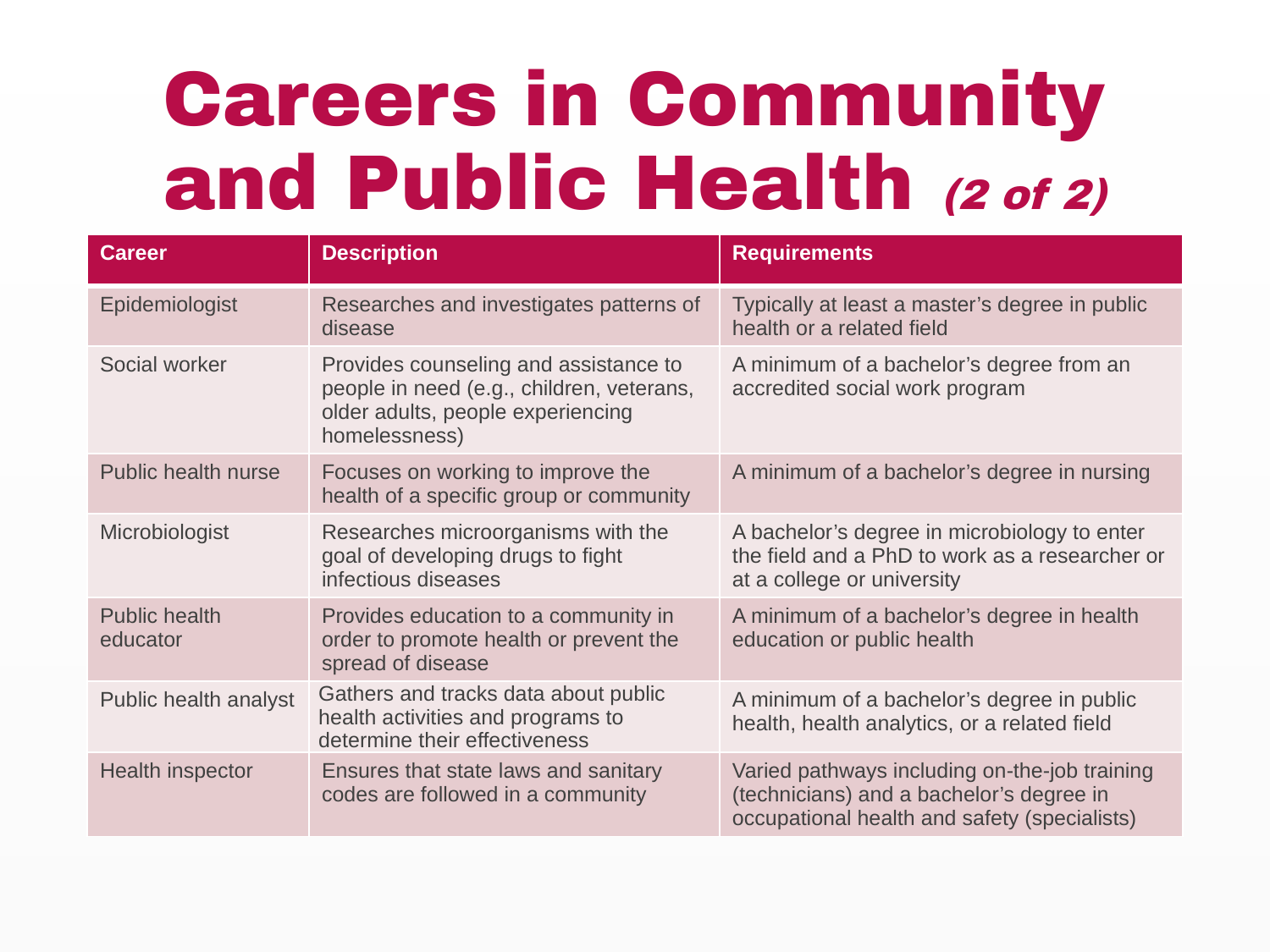

# Careers in Community and Public Health (2 of 2)
| Career | Description | Requirements |
| --- | --- | --- |
| Epidemiologist | Researches and investigates patterns of disease | Typically at least a master’s degree in public health or a related field |
| Social worker | Provides counseling and assistance to people in need (e.g., children, veterans, older adults, people experiencing homelessness) | A minimum of a bachelor’s degree from an accredited social work program |
| Public health nurse | Focuses on working to improve the health of a specific group or community | A minimum of a bachelor’s degree in nursing |
| Microbiologist | Researches microorganisms with the goal of developing drugs to fight infectious diseases | A bachelor’s degree in microbiology to enter the field and a PhD to work as a researcher or at a college or university |
| Public health educator | Provides education to a community in order to promote health or prevent the spread of disease | A minimum of a bachelor’s degree in health education or public health |
| Public health analyst | Gathers and tracks data about public health activities and programs to determine their effectiveness | A minimum of a bachelor’s degree in public health, health analytics, or a related field |
| Health inspector | Ensures that state laws and sanitary codes are followed in a community | Varied pathways including on-the-job training (technicians) and a bachelor’s degree in occupational health and safety (specialists) |